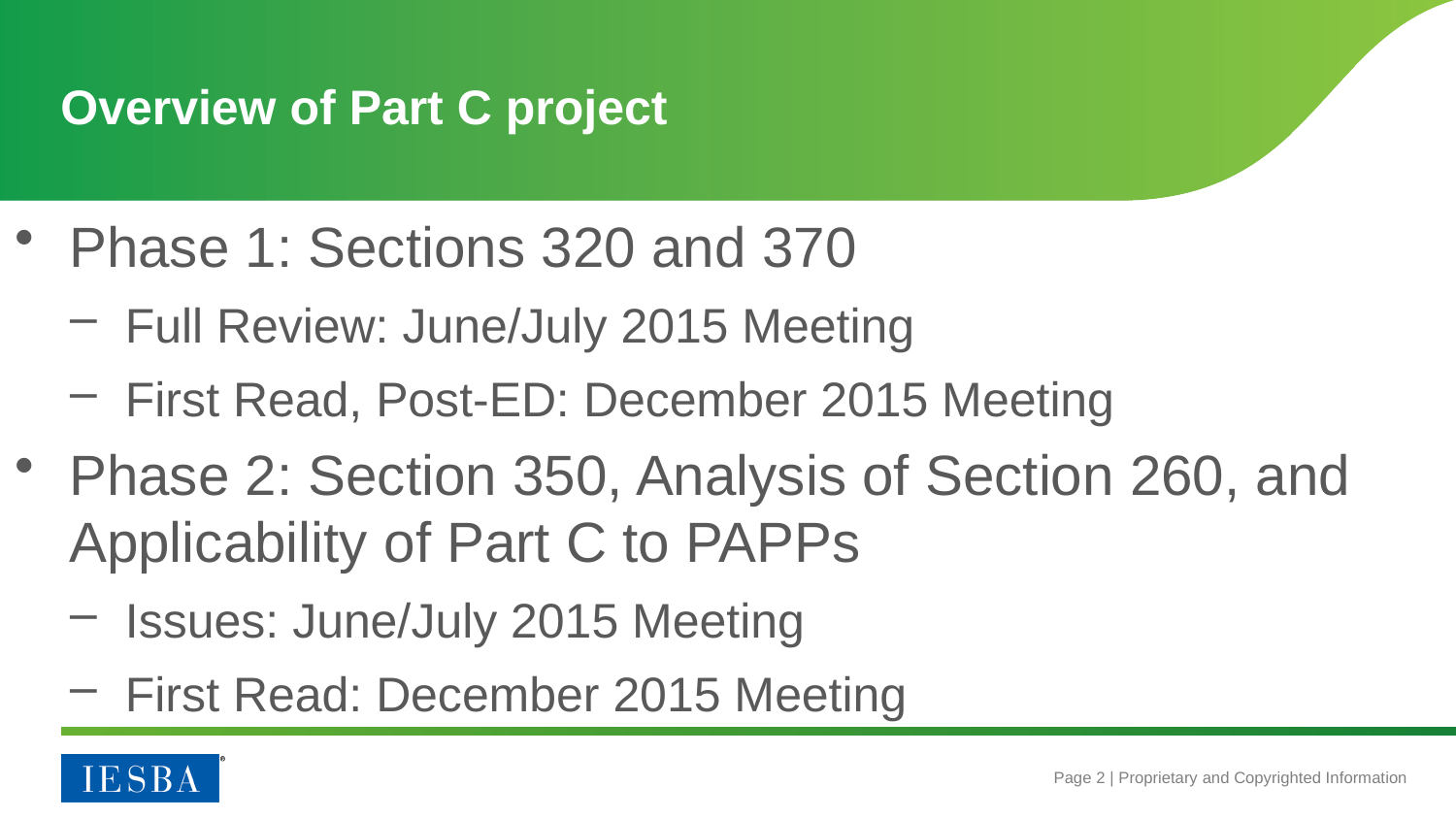

# Overview of Part C project
Phase 1: Sections 320 and 370
Full Review: June/July 2015 Meeting
First Read, Post-ED: December 2015 Meeting
Phase 2: Section 350, Analysis of Section 260, and Applicability of Part C to PAPPs
Issues: June/July 2015 Meeting
First Read: December 2015 Meeting